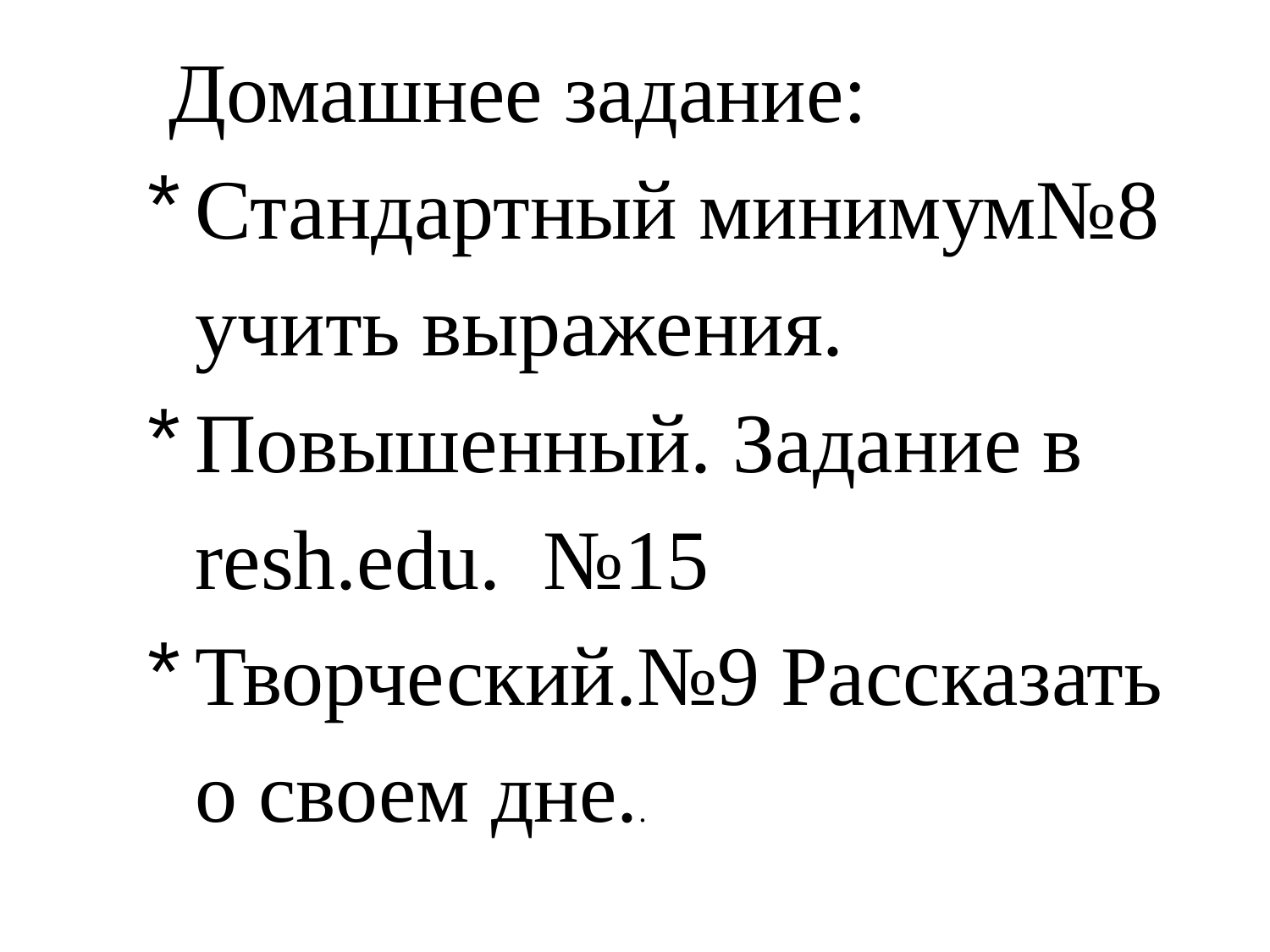

Домашнее задание:
Стандартный минимум№8 учить выражения.
Повышенный. Задание в resh.edu.  №15
Творческий.№9 Рассказать о своем дне..